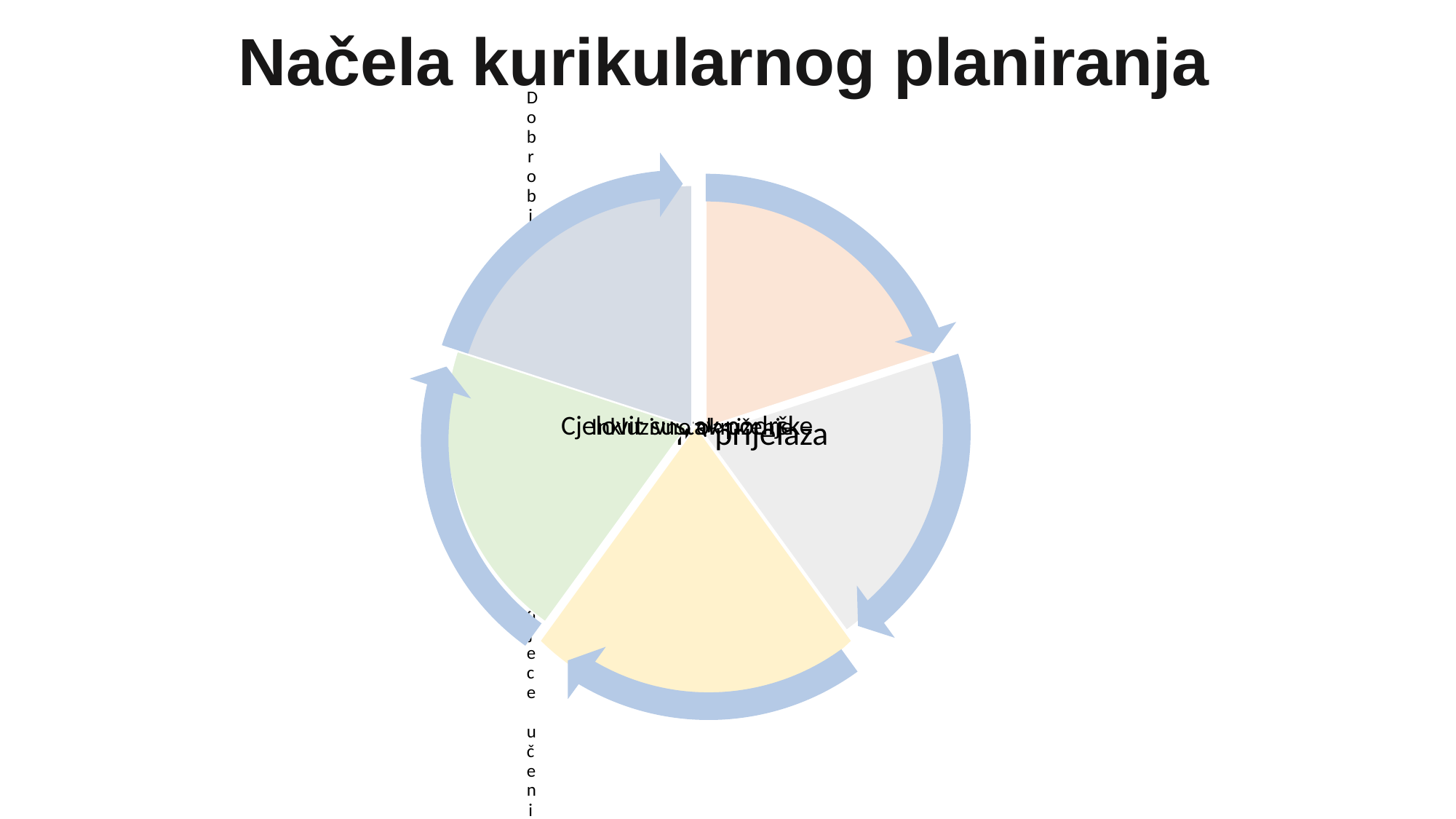

# Načela kurikularnog planiranja
Timsko planiranje
Planiranje prijelaza
Dobrobit i mentalno
zdravlje djece učenika s teškoćama
Cjelovit sustav podrške
Inkluzivno okruženje